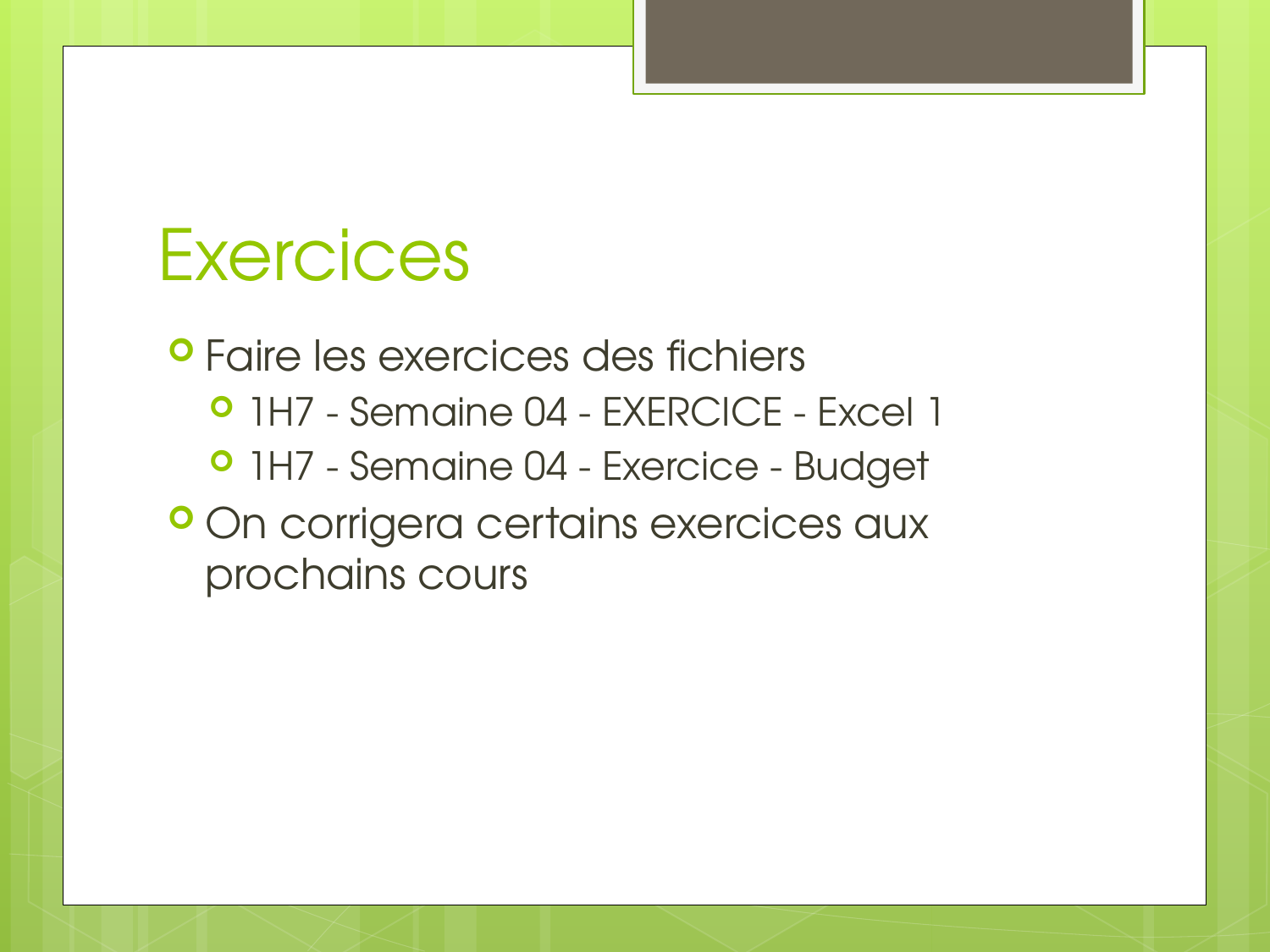

# Exercices
Faire les exercices des fichiers
1H7 - Semaine 04 - EXERCICE - Excel 1
1H7 - Semaine 04 - Exercice - Budget
On corrigera certains exercices aux prochains cours